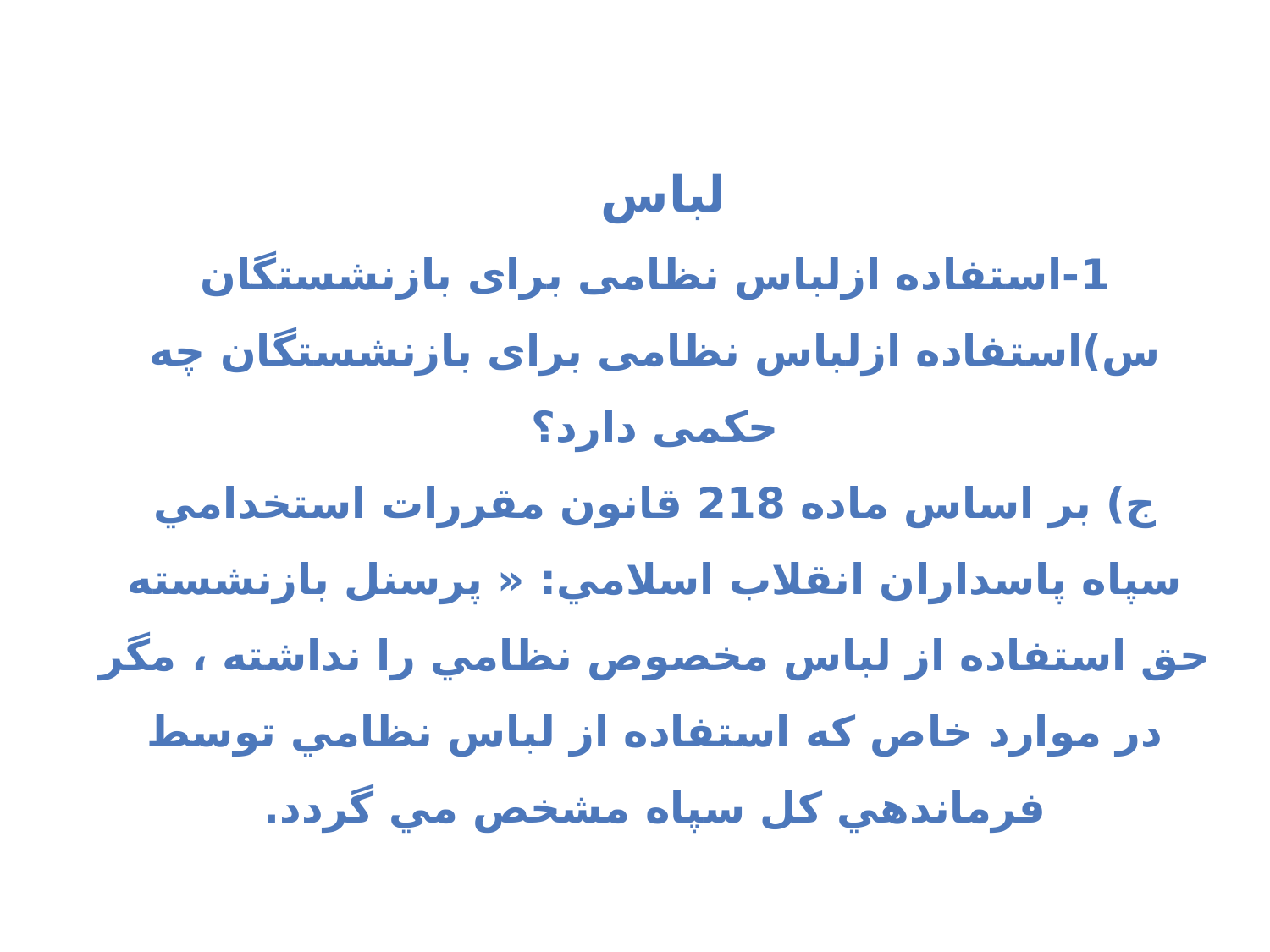

لباس
1-استفاده ازلباس نظامی برای بازنشستگان
س)استفاده ازلباس نظامی برای بازنشستگان چه حکمی دارد؟
ج) بر اساس ماده 218 قانون مقررات استخدامي سپاه پاسداران انقلاب اسلامي: « پرسنل بازنشسته حق استفاده از لباس مخصوص نظامي را نداشته ، مگر در موارد خاص كه استفاده از لباس نظامي توسط فرماندهي كل سپاه مشخص مي گردد.